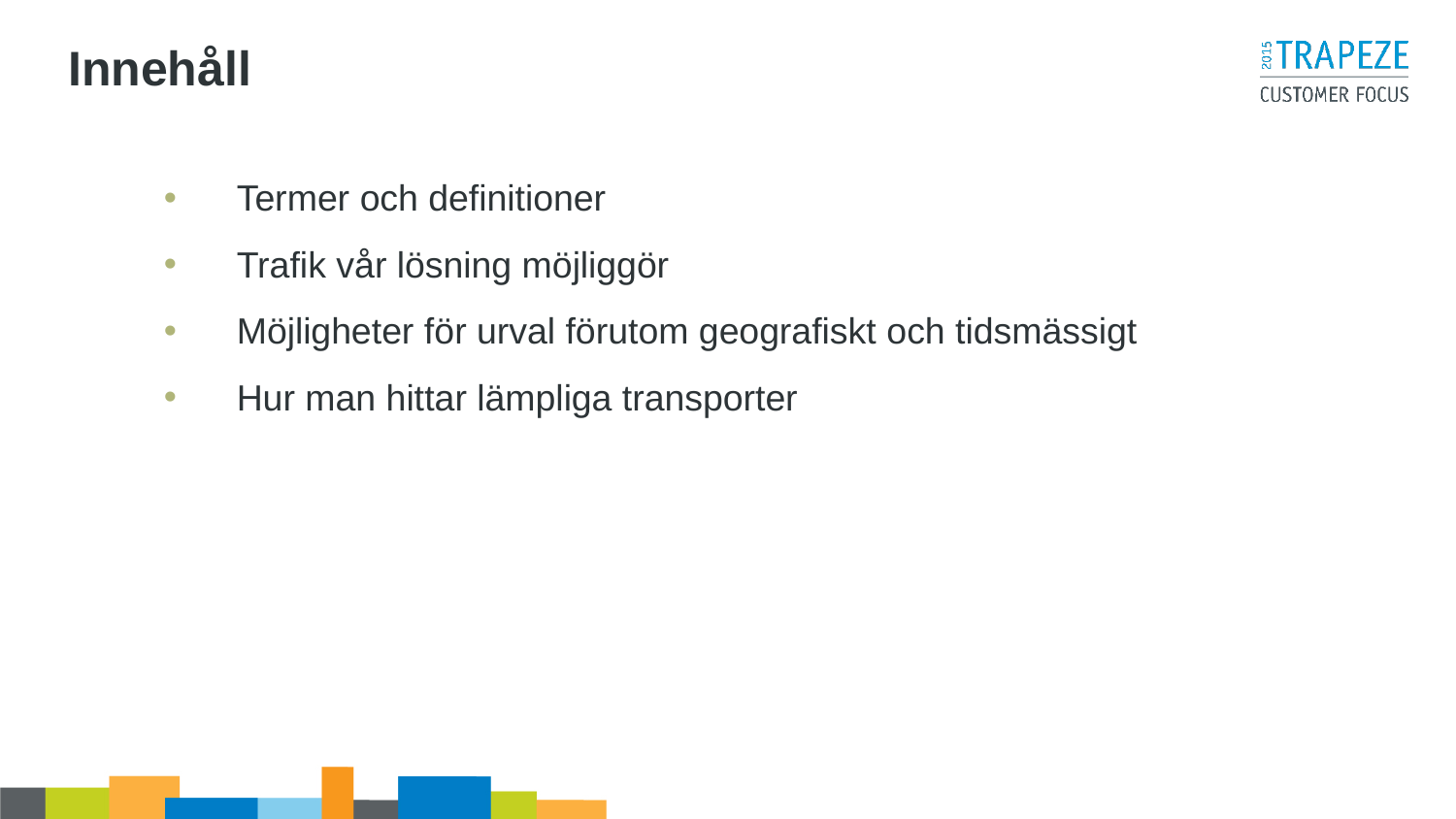

# Innehåll
Termer och definitioner
Trafik vår lösning möjliggör
Möjligheter för urval förutom geografiskt och tidsmässigt
Hur man hittar lämpliga transporter